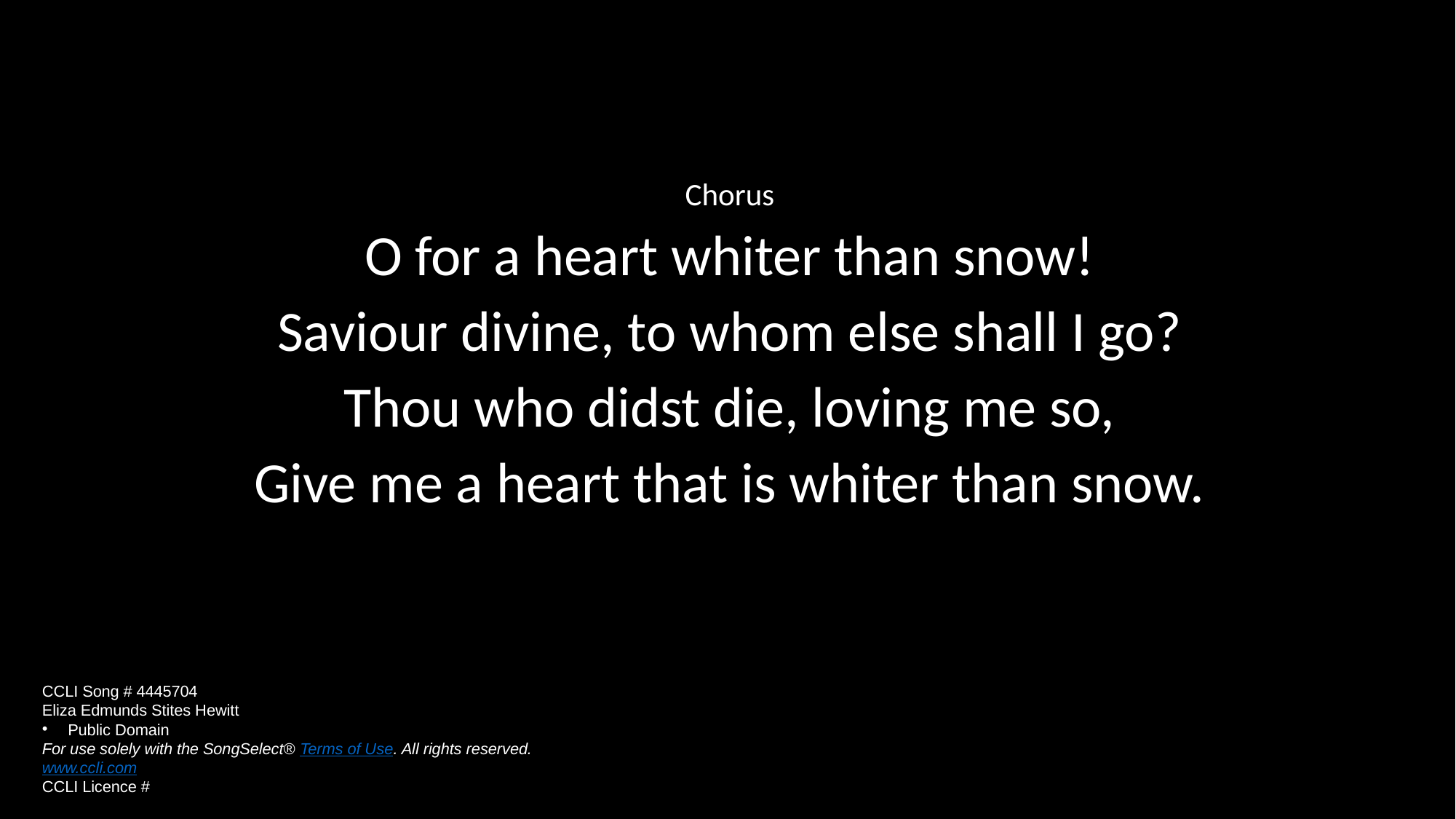

Chorus
O for a heart whiter than snow!
Saviour divine, to whom else shall I go?
Thou who didst die, loving me so,
Give me a heart that is whiter than snow.

CCLI Song # 4445704
Eliza Edmunds Stites Hewitt
Public Domain
For use solely with the SongSelect® Terms of Use. All rights reserved. www.ccli.com
CCLI Licence #